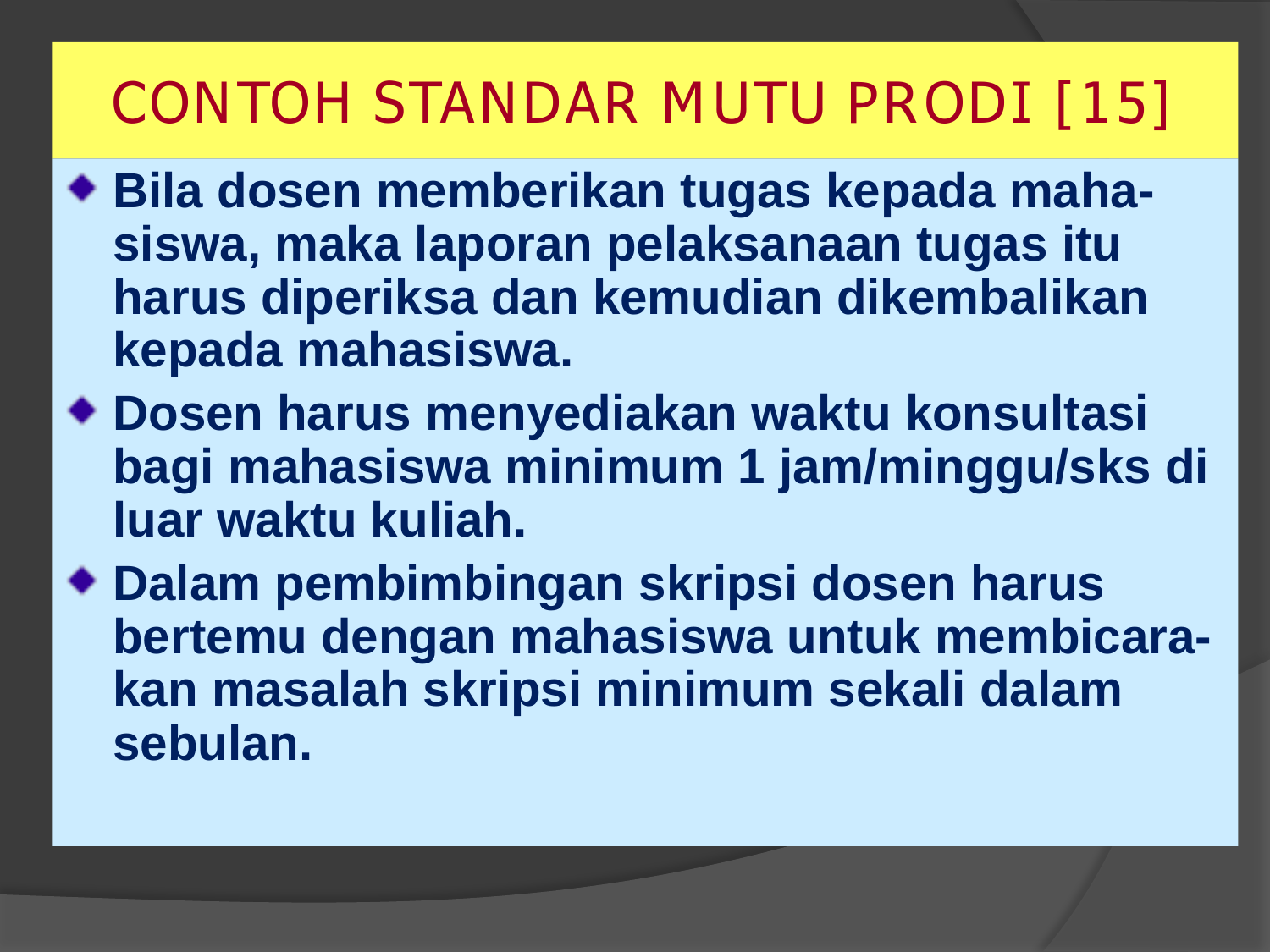

CONTOH STANDAR MUTU PRODI [15]
Bila dosen memberikan tugas kepada maha-siswa, maka laporan pelaksanaan tugas itu harus diperiksa dan kemudian dikembalikan kepada mahasiswa.
Dosen harus menyediakan waktu konsultasi bagi mahasiswa minimum 1 jam/minggu/sks di luar waktu kuliah.
Dalam pembimbingan skripsi dosen harus bertemu dengan mahasiswa untuk membicara-kan masalah skripsi minimum sekali dalam sebulan.